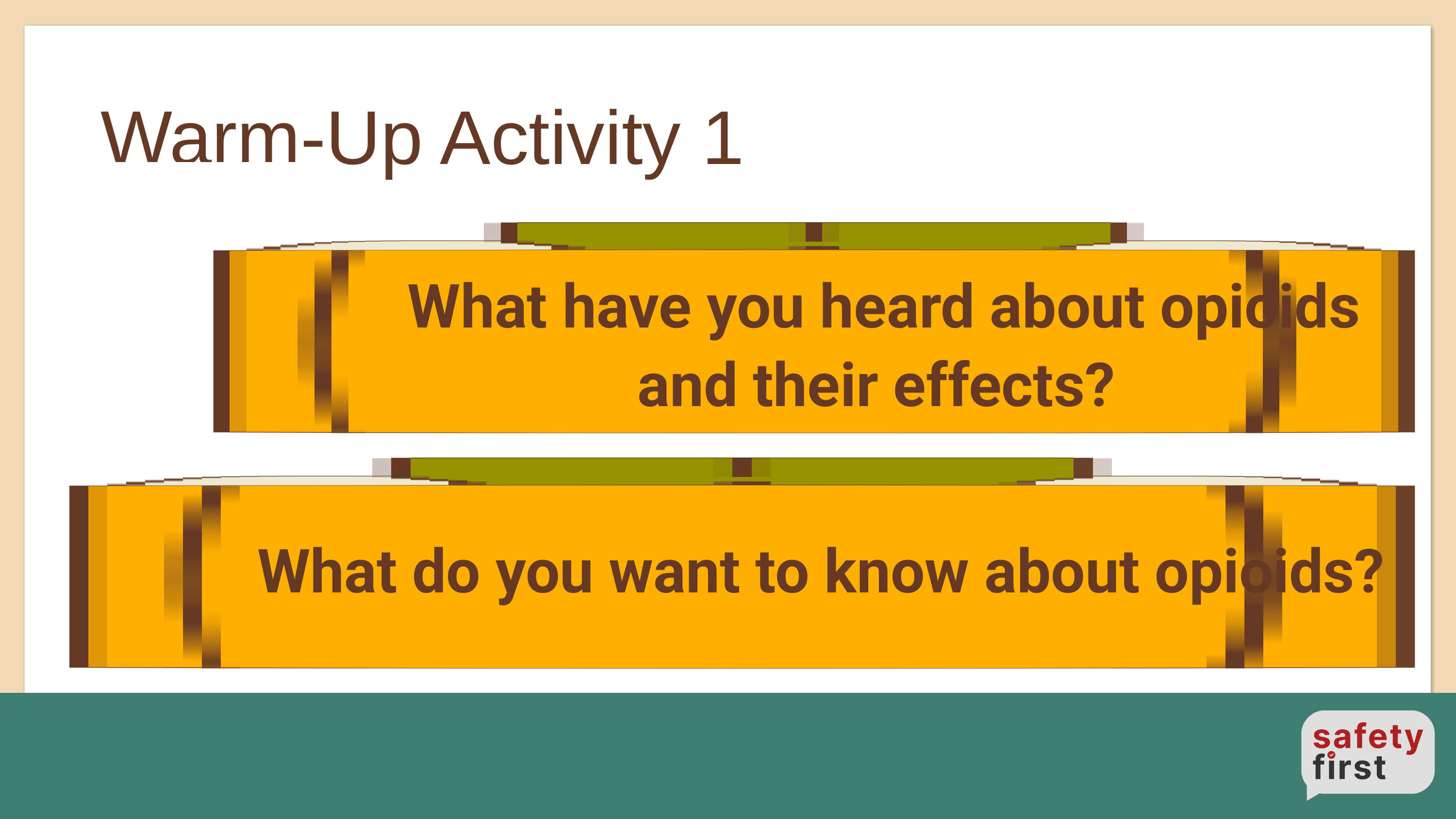

Warm-Up Activity 1

What have you heard about opioids and their effects?
What do you want to know about opioids?